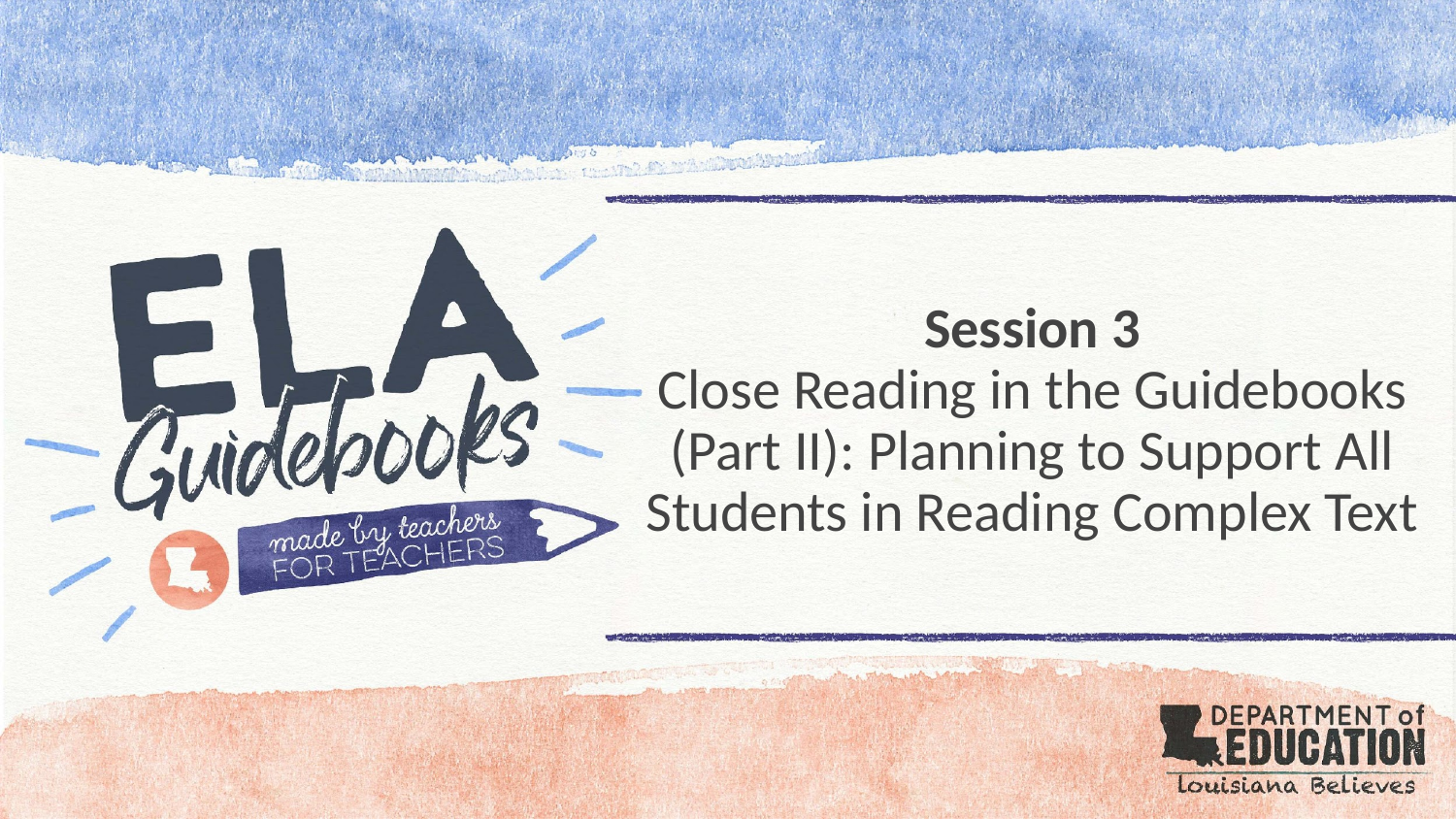

# Session 3
Close Reading in the Guidebooks (Part II): Planning to Support All Students in Reading Complex Text